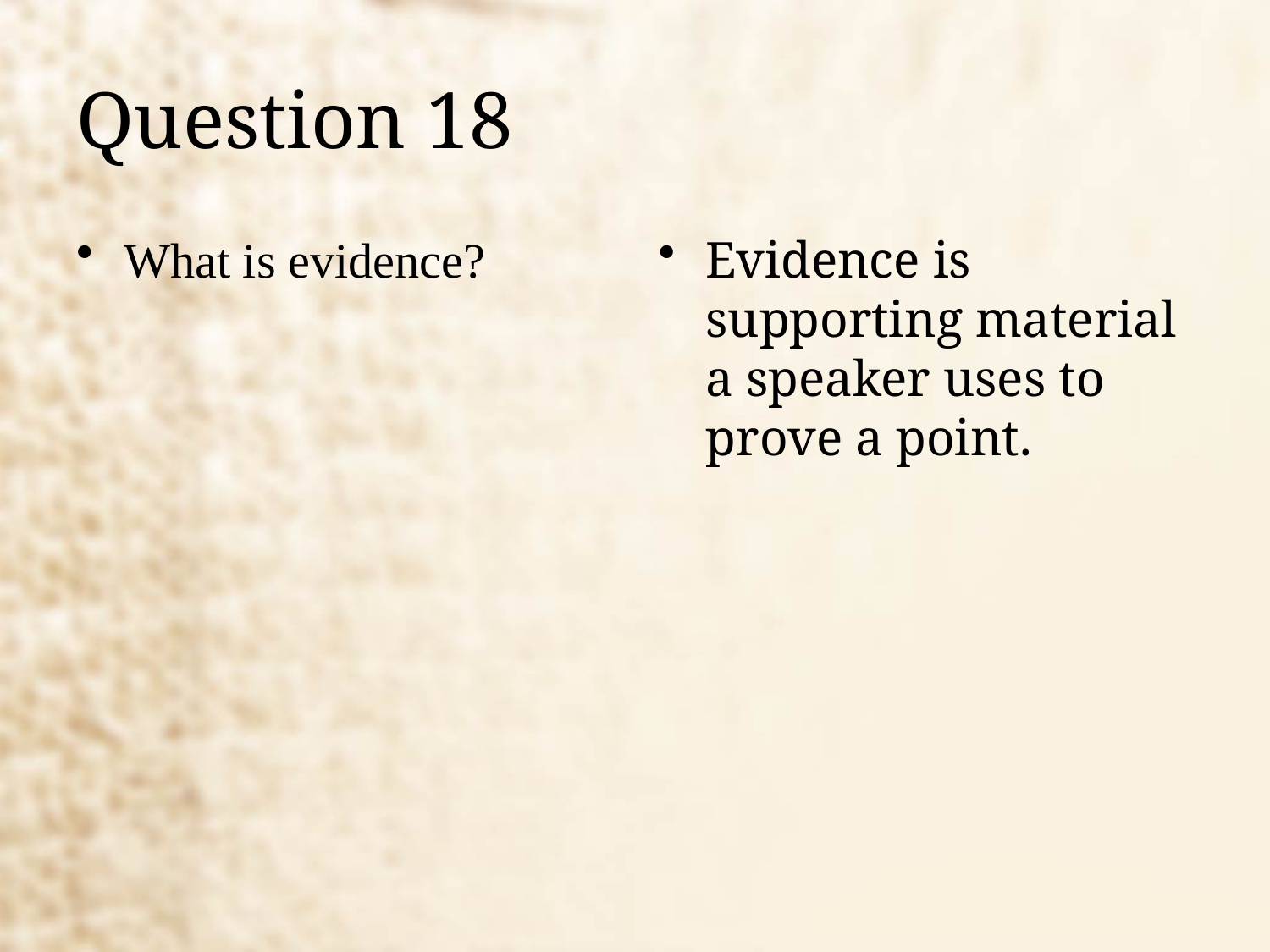

# Question 18
What is evidence?

Evidence is supporting material a speaker uses to prove a point.